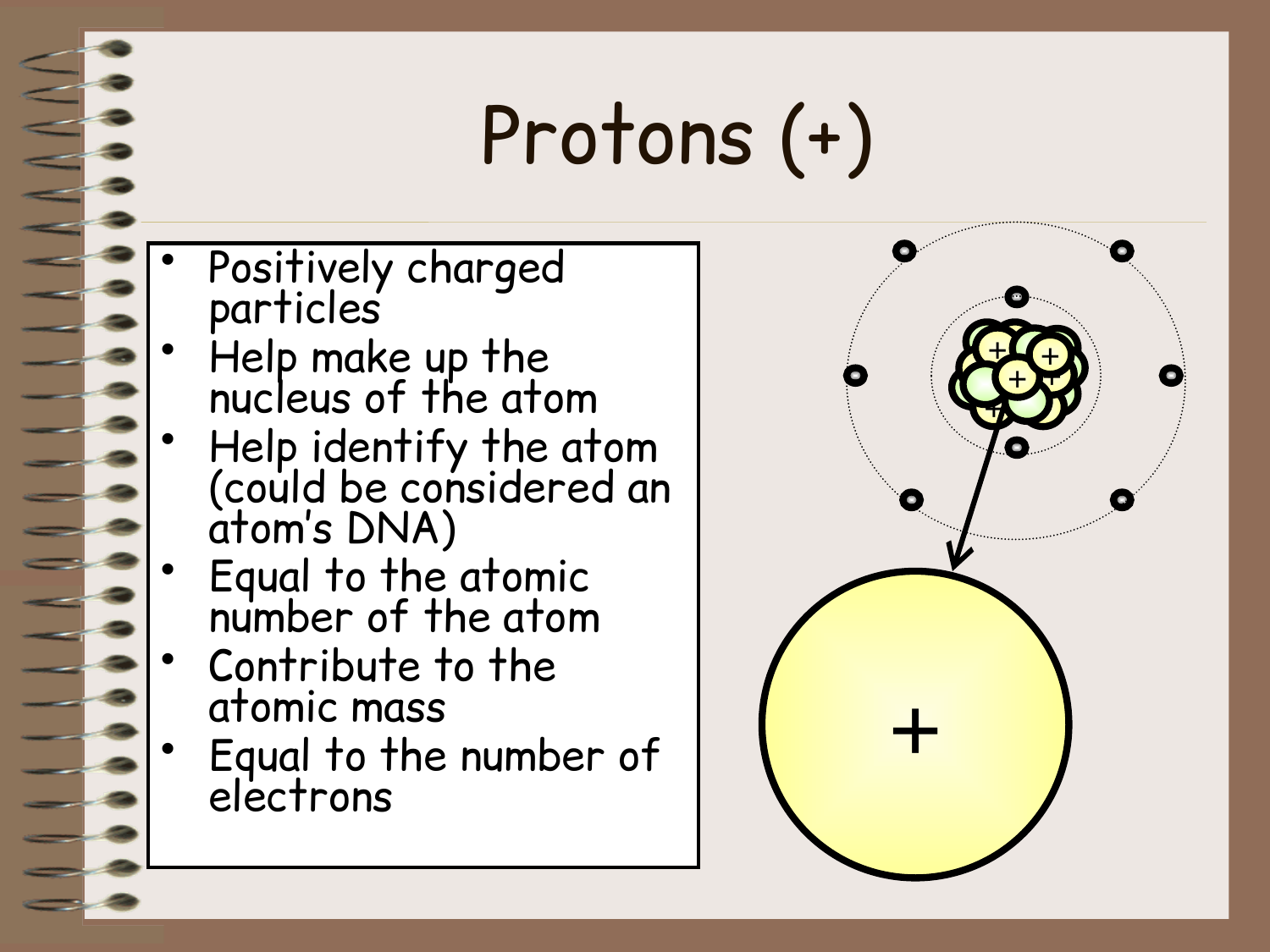

# Protons (+)

Positively charged particles
Help make up the nucleus of the atom
Help identify the atom (could be considered an atom’s DNA)
Equal to the atomic number of the atom
Contribute to the atomic mass
Equal to the number of electrons
-
-
-

+
+

+
+

+
+

-

-

+
+
-
-
-

+